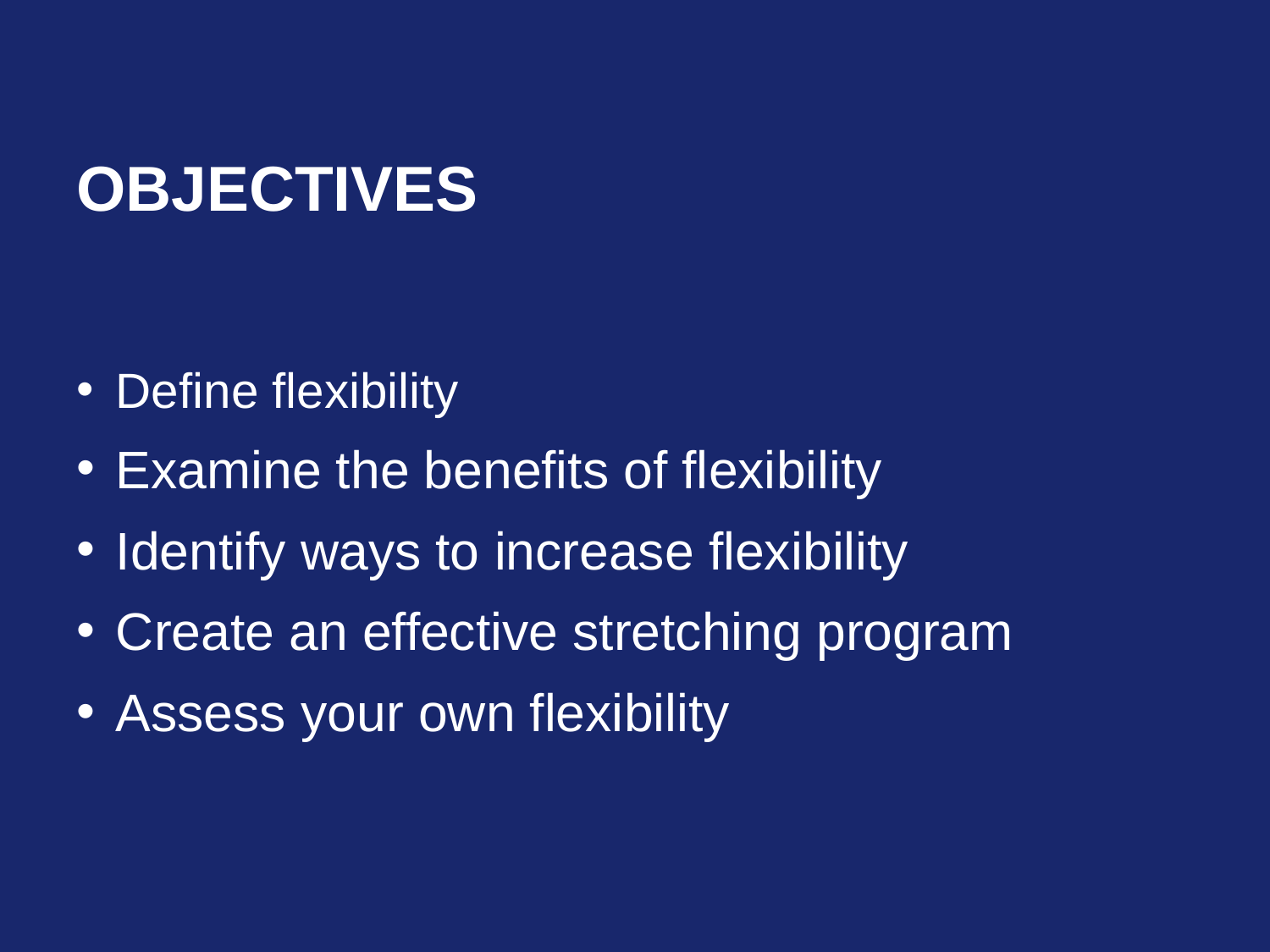

# Objectives
Define flexibility
Examine the benefits of flexibility
Identify ways to increase flexibility
Create an effective stretching program
Assess your own flexibility